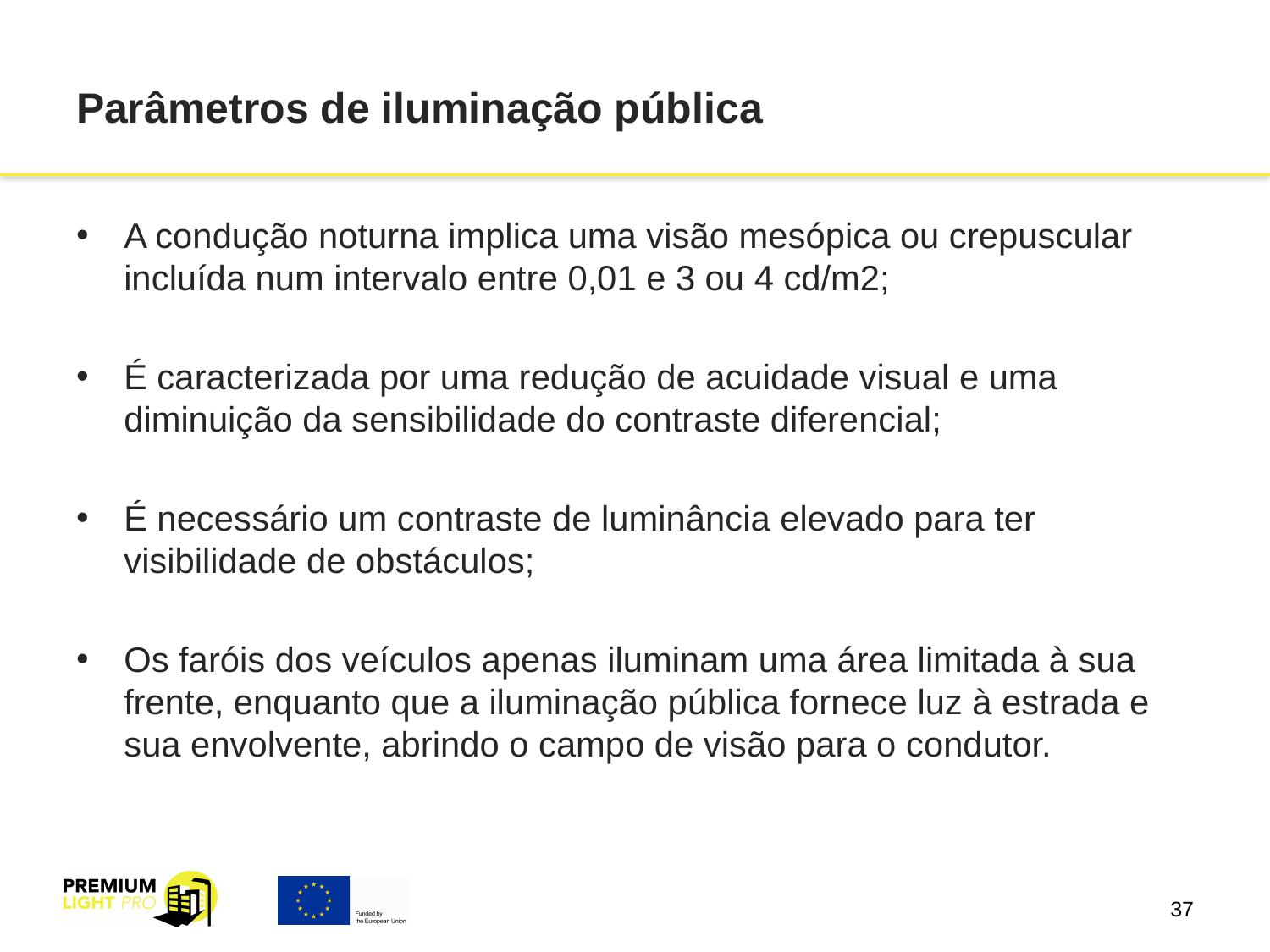

# Parâmetros de iluminação pública
A condução noturna implica uma visão mesópica ou crepuscular incluída num intervalo entre 0,01 e 3 ou 4 cd/m2;

É caracterizada por uma redução de acuidade visual e uma diminuição da sensibilidade do contraste diferencial;

É necessário um contraste de luminância elevado para ter visibilidade de obstáculos;

Os faróis dos veículos apenas iluminam uma área limitada à sua frente, enquanto que a iluminação pública fornece luz à estrada e sua envolvente, abrindo o campo de visão para o condutor.